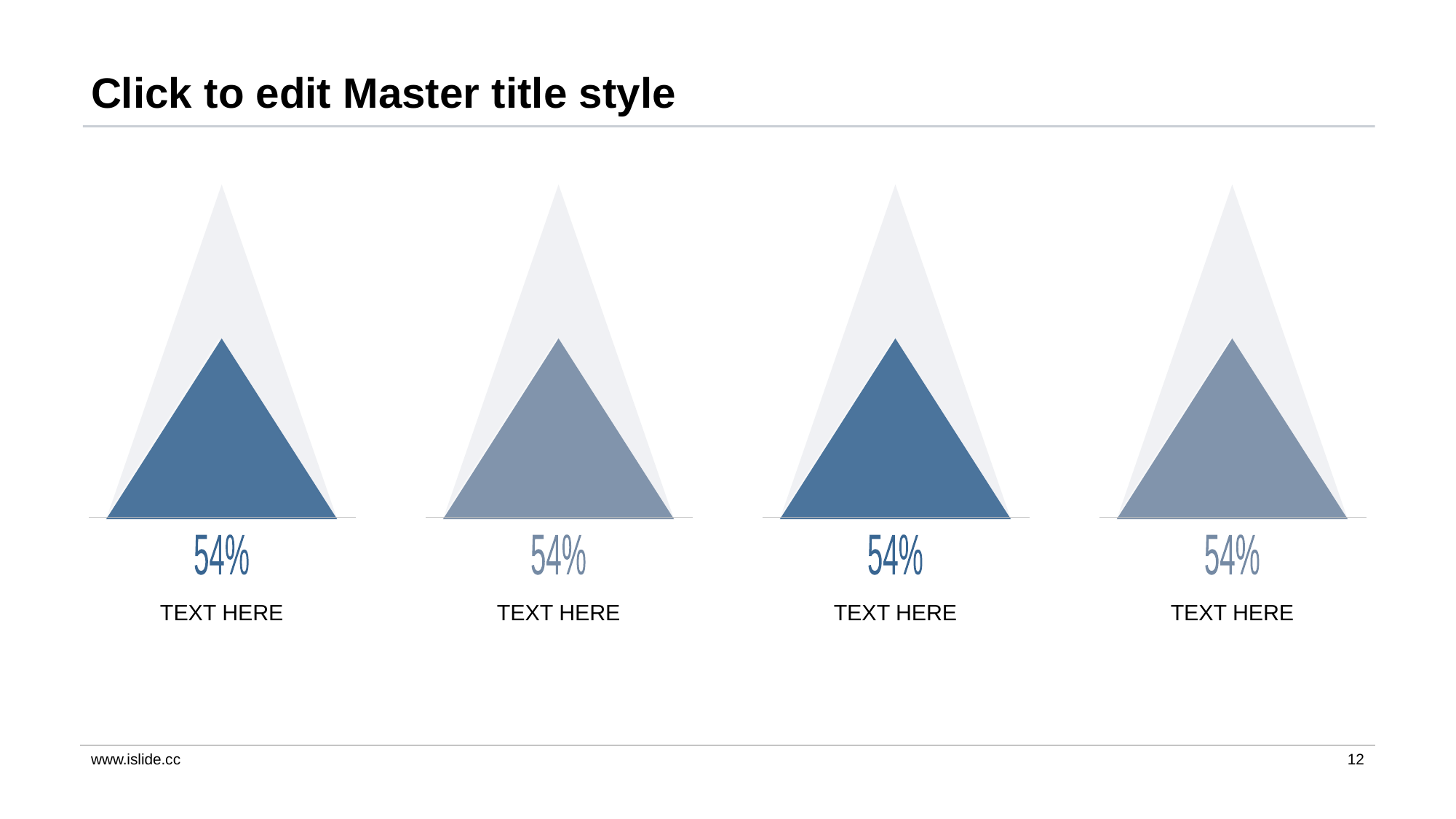

# Click to edit Master title style

TEXT HERE
TEXT HERE
TEXT HERE
TEXT HERE
54%
54%
54%
54%
www.islide.cc
12